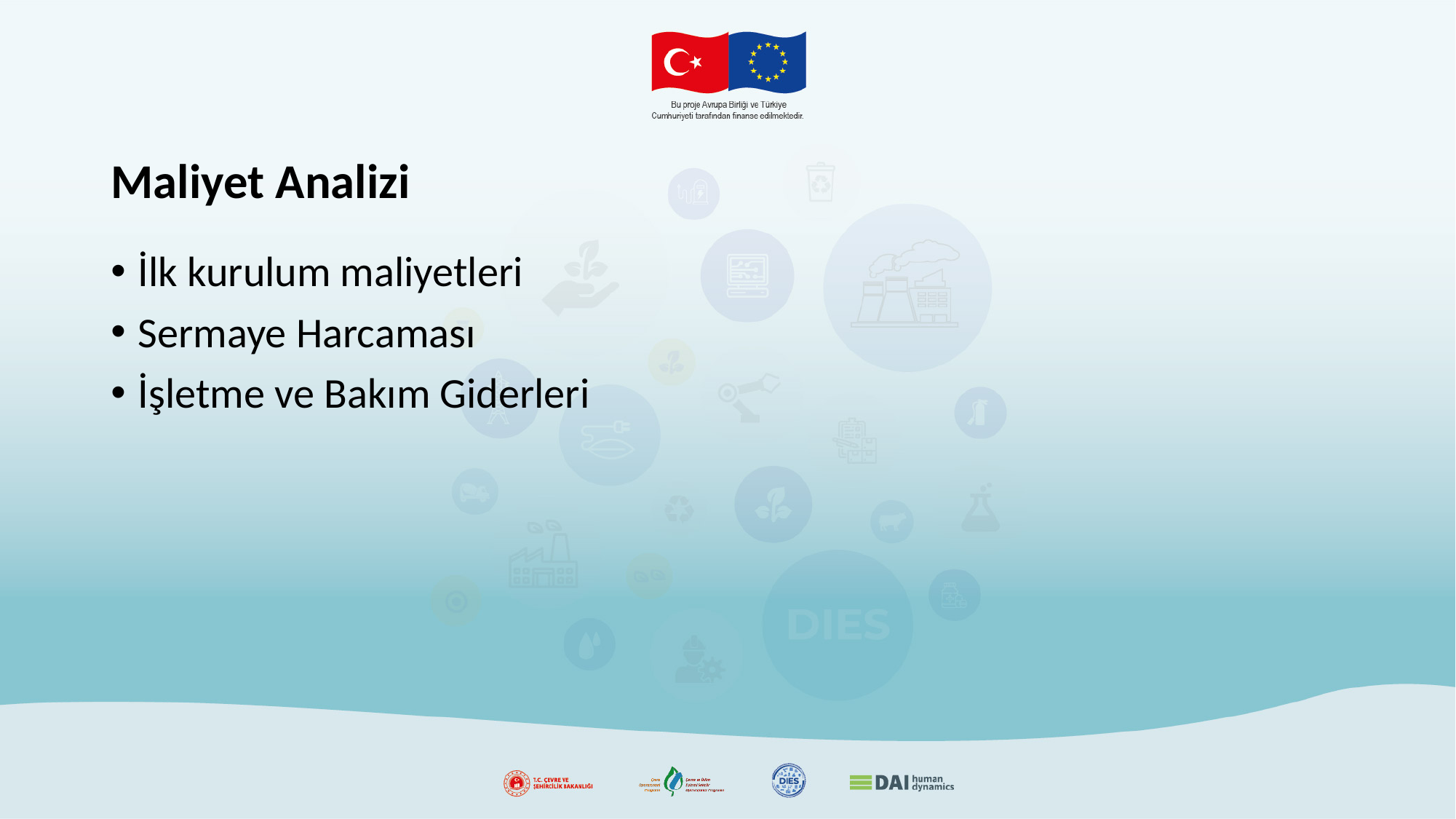

# Maliyet Analizi
İlk kurulum maliyetleri
Sermaye Harcaması
İşletme ve Bakım Giderleri